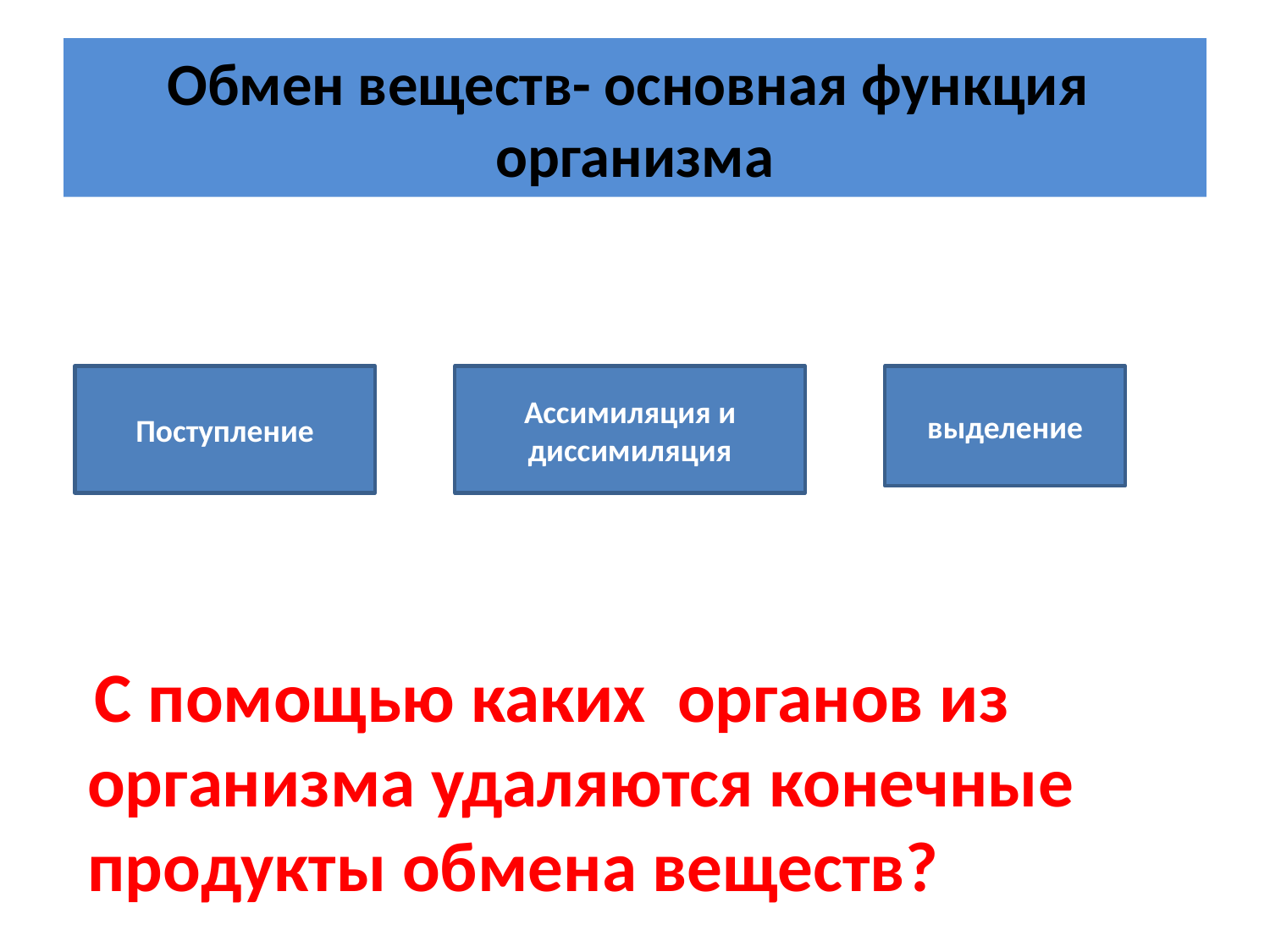

# Обмен веществ- основная функция организма
Поступление
Ассимиляция и диссимиляция
выделение
 С помощью каких  органов из          организма удаляются конечные  продукты обмена веществ?